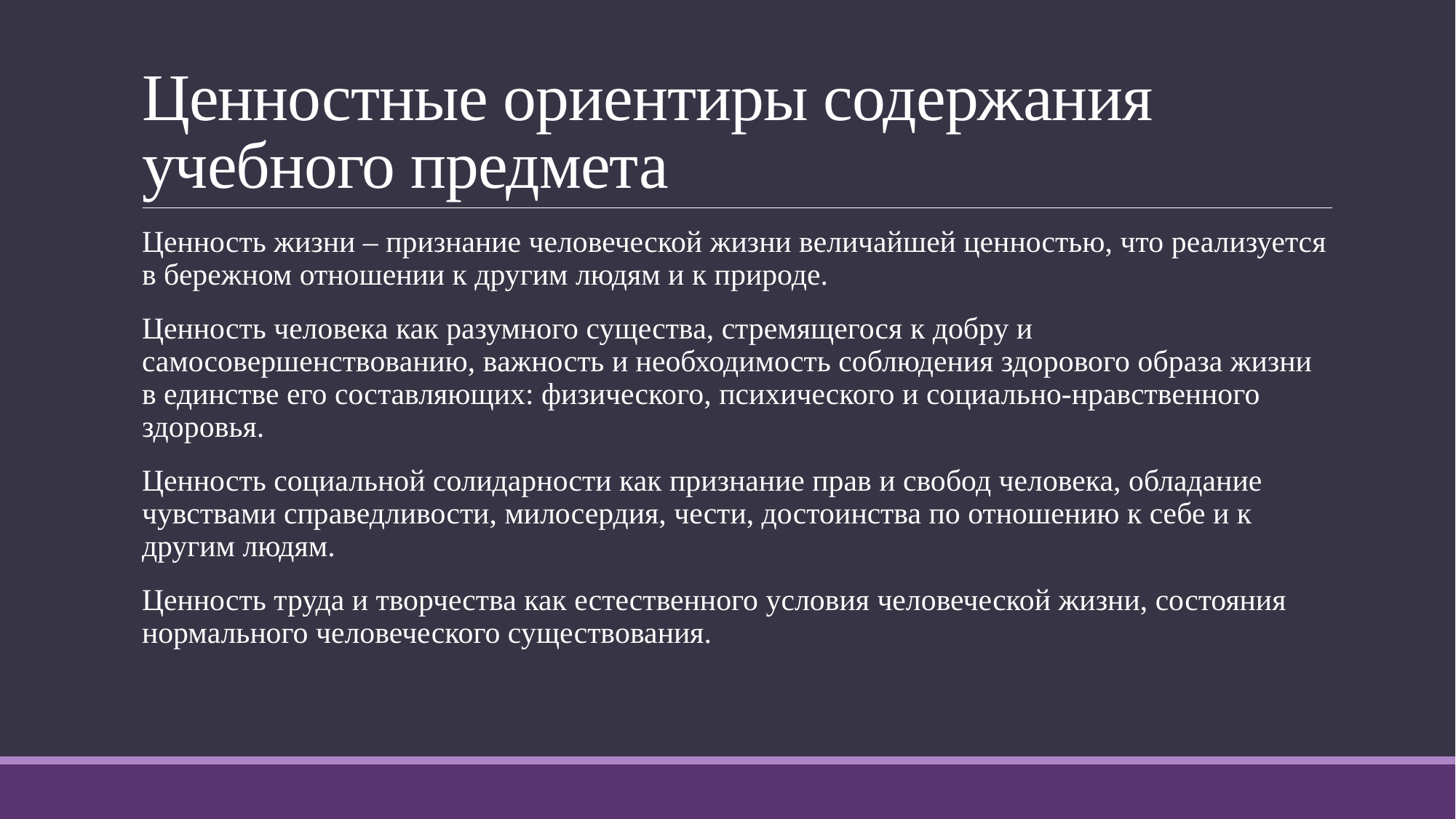

# Ценностные ориентиры содержания учебного предмета
Ценность жизни – признание человеческой жизни величайшей ценностью, что реализуется в бережном отношении к другим людям и к природе.
Ценность человека как разумного существа, стремящегося к добру и самосовершенствованию, важность и необходимость соблюдения здорового образа жизни в единстве его составляющих: физического, психического и социально-нравственного здоровья.
Ценность социальной солидарности как признание прав и свобод человека, обладание чувствами справедливости, милосердия, чести, достоинства по отношению к себе и к другим людям.
Ценность труда и творчества как естественного условия человеческой жизни, состояния нормального человеческого существования.